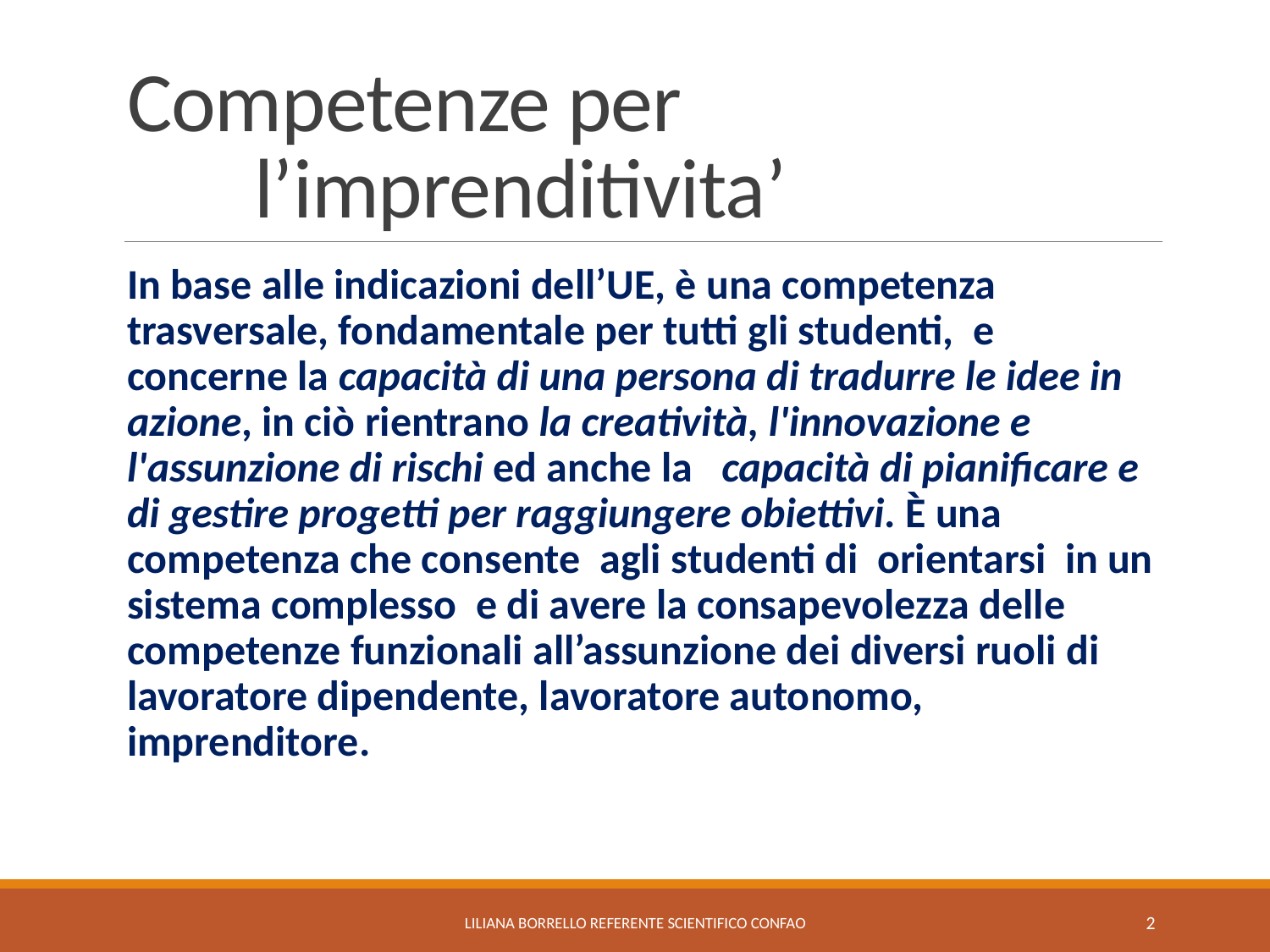

# Competenze per 					l’imprenditivita’
	In base alle indicazioni dell’UE, è una competenza trasversale, fondamentale per tutti gli studenti,  e concerne la capacità di una persona di tradurre le idee in azione, in ciò rientrano la creatività, l'innovazione e l'assunzione di rischi ed anche la   capacità di pianificare e di gestire progetti per raggiungere obiettivi. È una competenza che consente  agli studenti di  orientarsi  in un sistema complesso  e di avere la consapevolezza delle competenze funzionali all’assunzione dei diversi ruoli di lavoratore dipendente, lavoratore autonomo, imprenditore.
LILIANA BORRELLO referente scientifico Confao
2